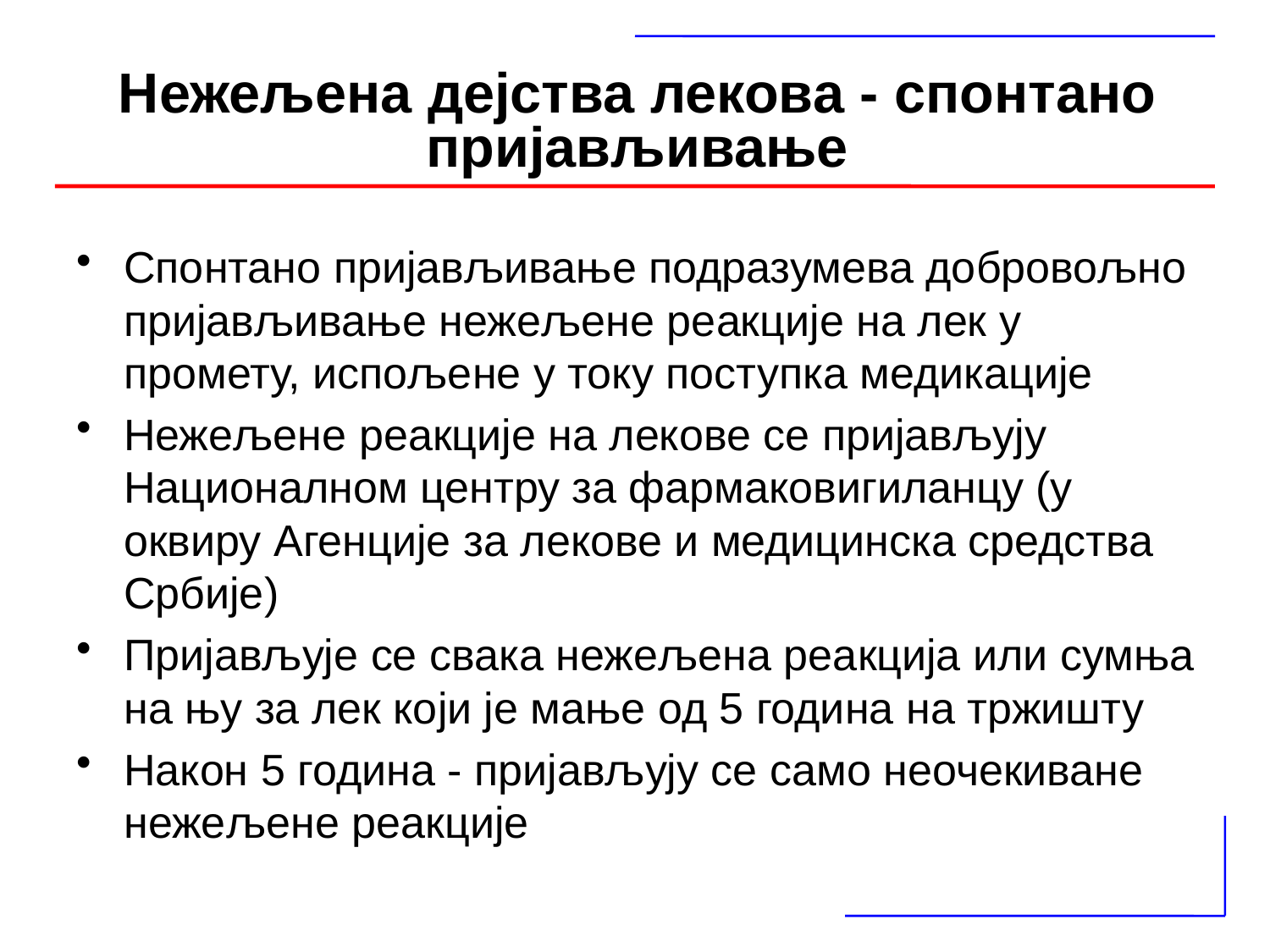

Нежељена дејства лекова - спонтано пријављивање
Спонтано пријављивање подразумева добровољно пријављивање нежељенe реакцијe на лек у промету, испољене у току поступка медикације
Нежељене реакције на лекове се пријављују Националном центру за фармаковигиланцу (у оквиру Агенцијe за лекове и медицинска средства Србије)
Пријављује се свака нежељена реакција или сумња на њу за лек који је мање од 5 година на тржишту
Након 5 година - пријављују се само неочекиване нежељене реакције